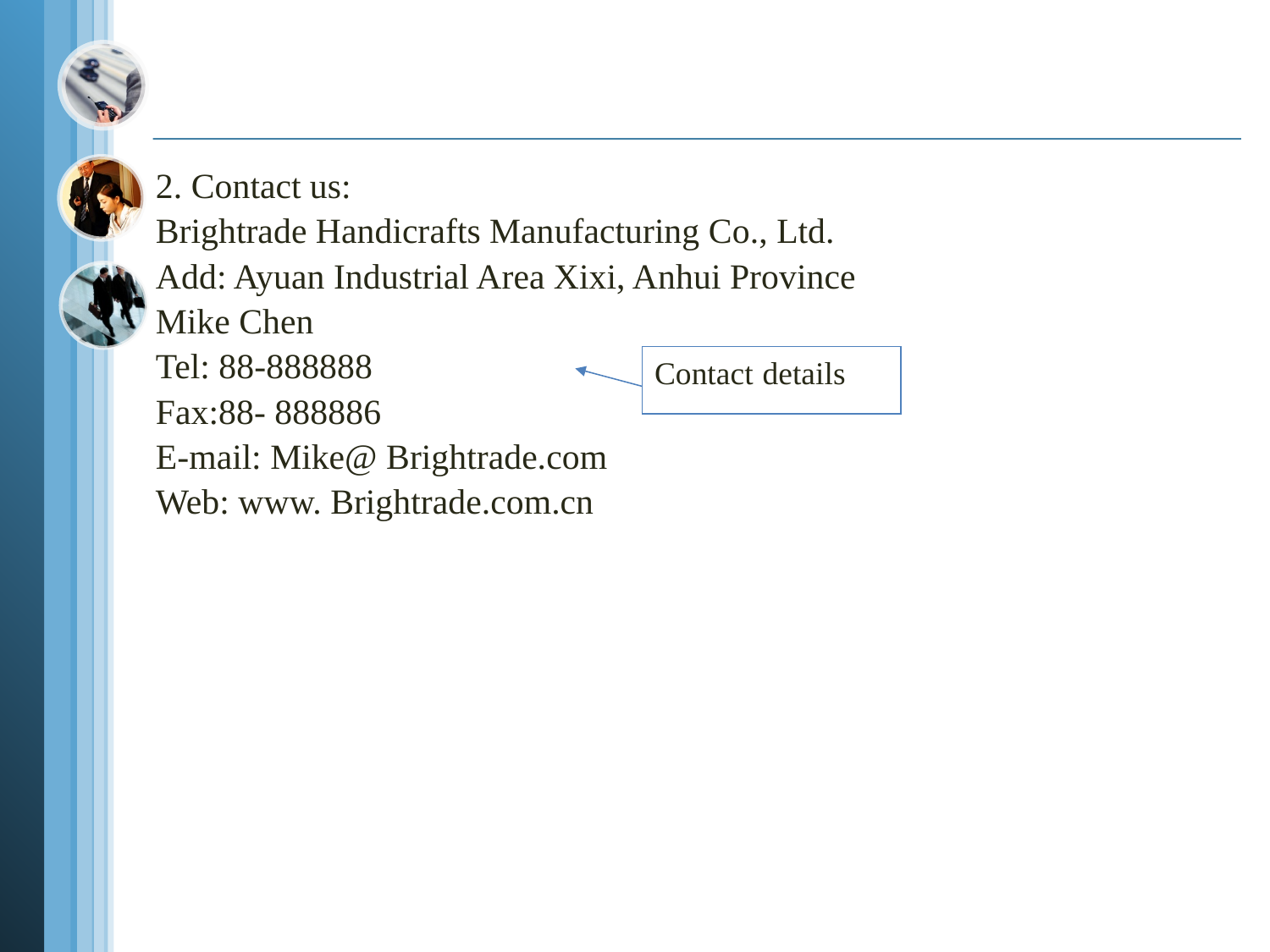

#
2. Contact us:
Brightrade Handicrafts Manufacturing Co., Ltd.
Add: Ayuan Industrial Area Xixi, Anhui Province
Mike Chen
Tel: 88-888888
Fax:88- 888886
E-mail: Mike@ Brightrade.com
Web: www. Brightrade.com.cn

Contact details